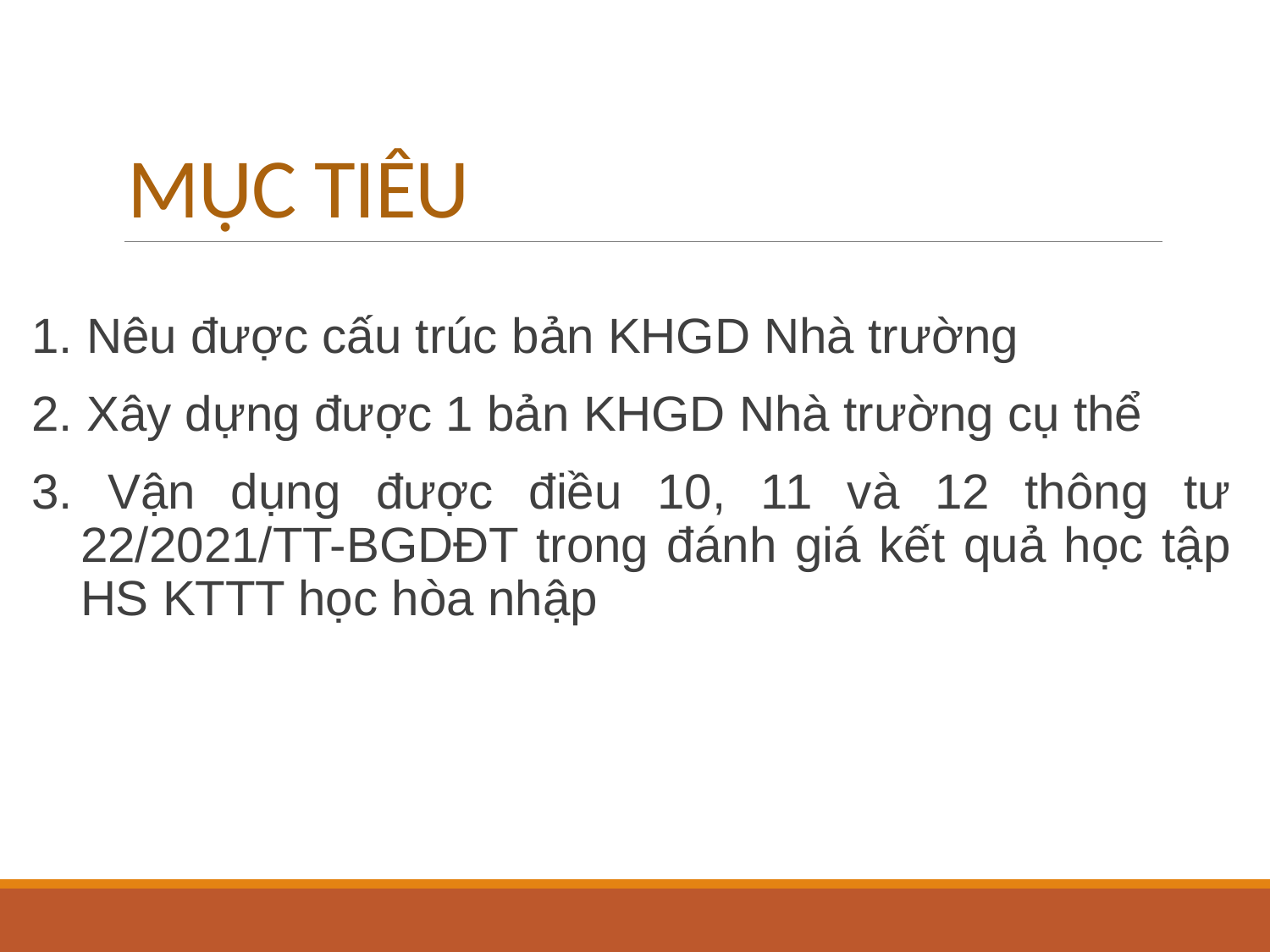

# MỤC TIÊU
1. Nêu được cấu trúc bản KHGD Nhà trường
2. Xây dựng được 1 bản KHGD Nhà trường cụ thể
3. Vận dụng được điều 10, 11 và 12 thông tư 22/2021/TT-BGDĐT trong đánh giá kết quả học tập HS KTTT học hòa nhập